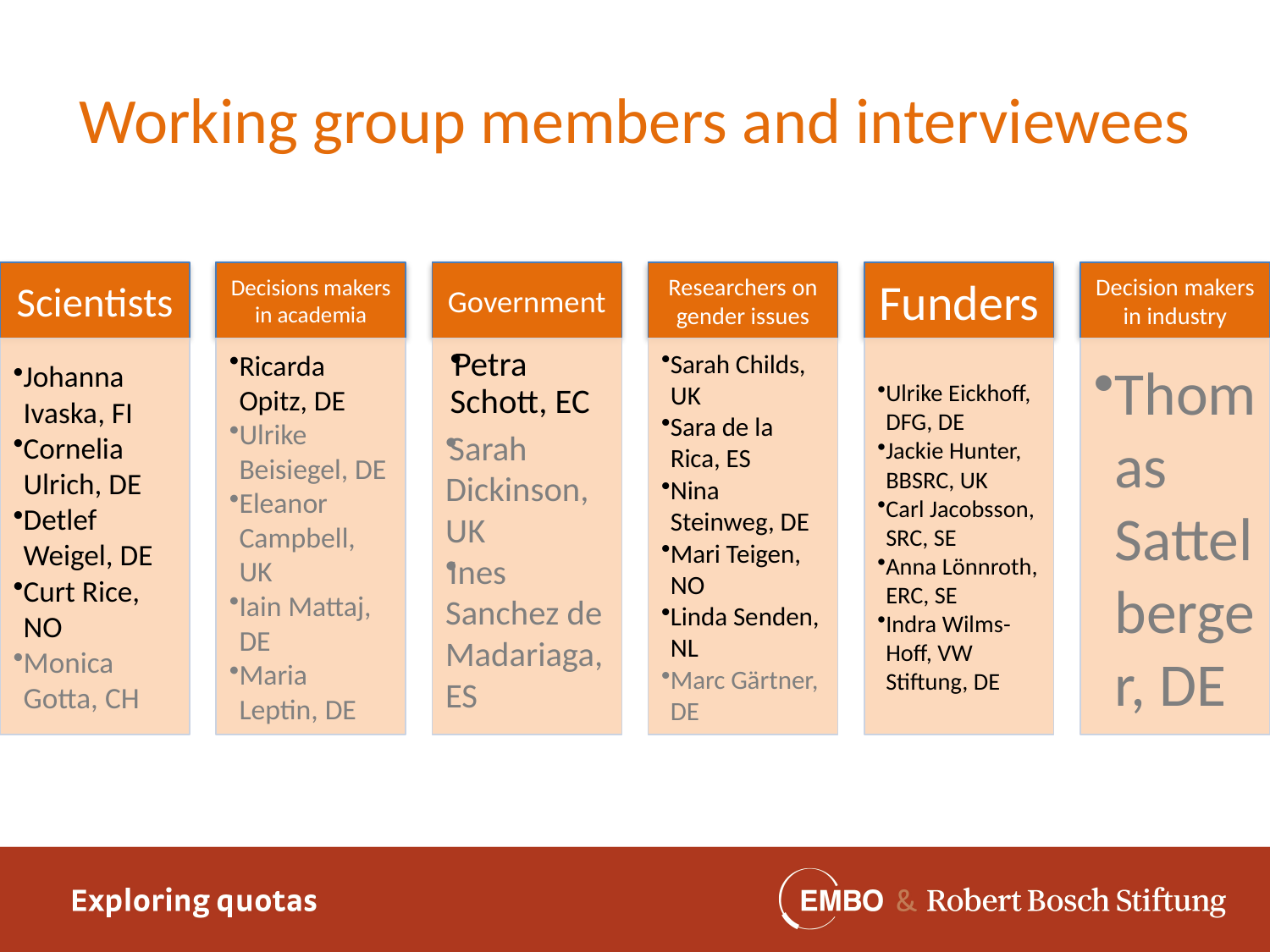

# Working group members and interviewees
Scientists
Johanna Ivaska, FI
Cornelia Ulrich, DE
Decisions makers in academia
Ricarda Opitz, DE
Ulrike Beisiegel, DE
Government
Sarah Dickinson, UK
Researchers on gender issues
Funders
Decision makers in industry
Detlef Weigel, DE
Sarah Childs, UK
Sara de la Rica, ES
Ulrike Eickhoff, DFG, DE
Jackie Hunter, BBSRC, UK
Carl Jacobsson, SRC, SE
Anna Lönnroth, ERC, SE
Nina Steinweg, DE
Mari Teigen, NO
Indra Wilms-Hoff, VW Stiftung, DE
Curt Rice, NO
Linda Senden, NL
Eleanor Campbell, UK
Marc Gärtner, DE
Monica Gotta, CH
Iain Mattaj, DE
Thomas Sattelberger, DE
Maria Leptin, DE
Ines Sanchez de Madariaga, ES
Petra Schott, EC